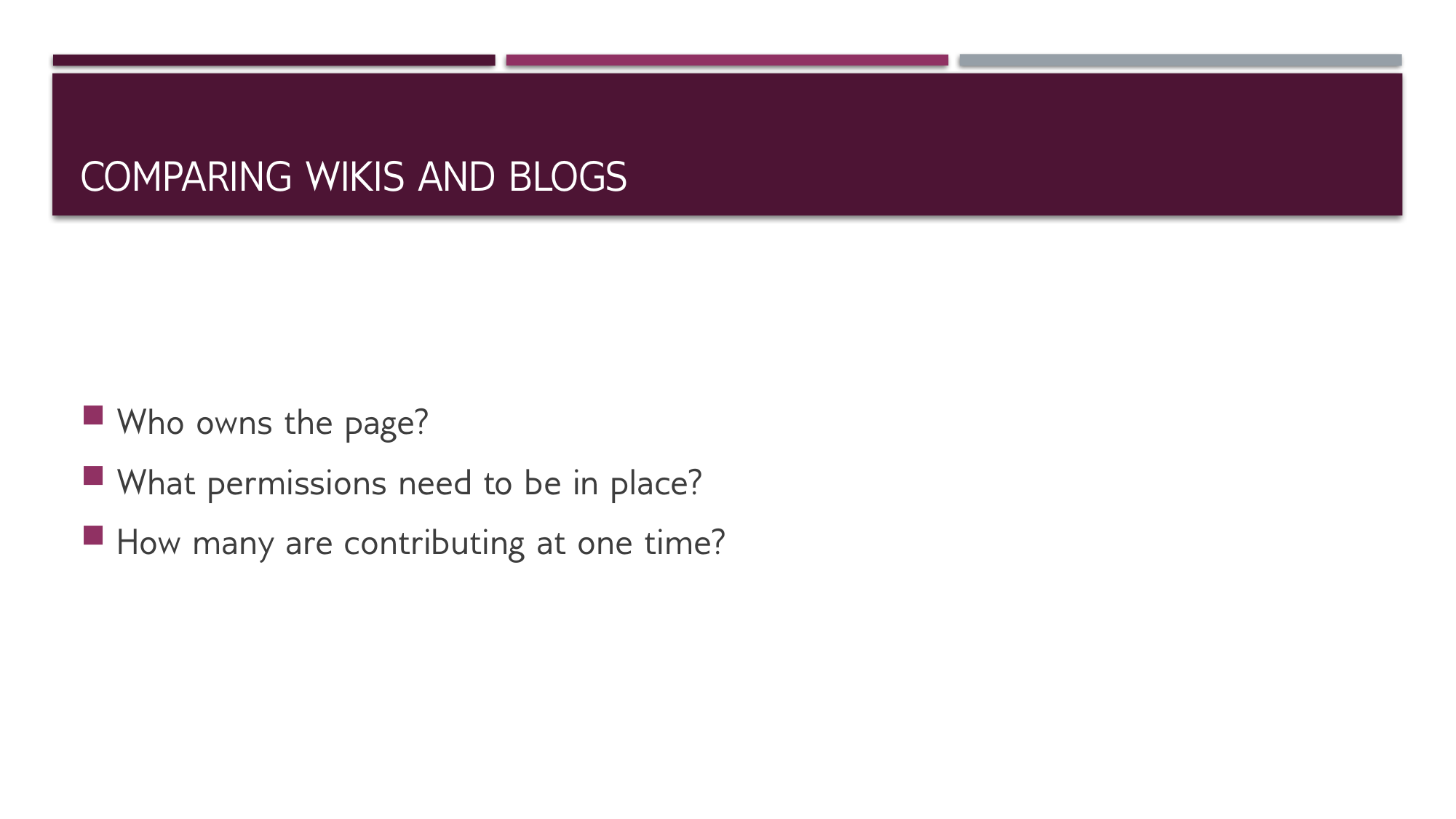

# Comparing wikis and blogs
Who owns the page?
What permissions need to be in place?
How many are contributing at one time?